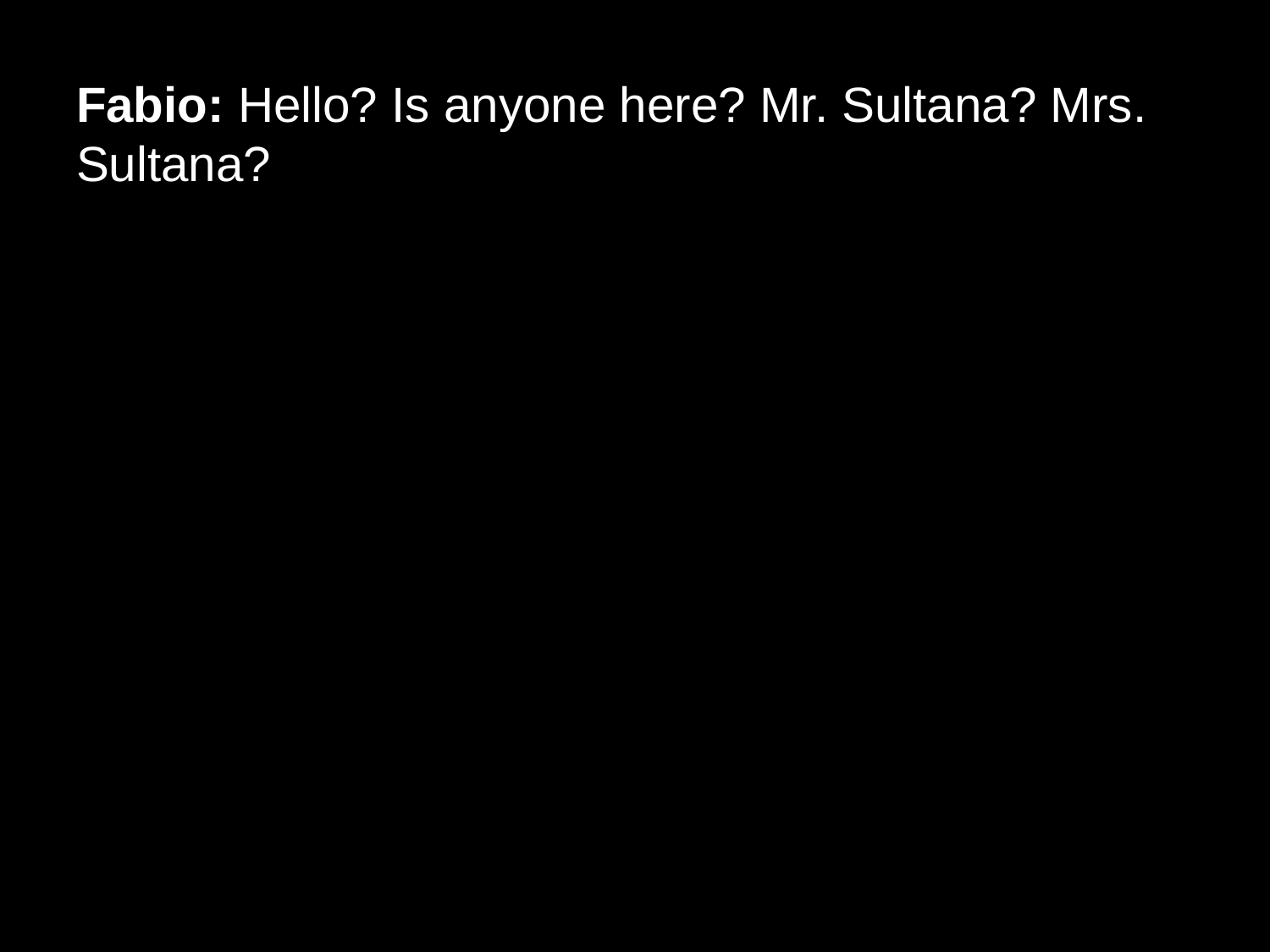

# Fabio: Hello? Is anyone here? Mr. Sultana? Mrs. Sultana?